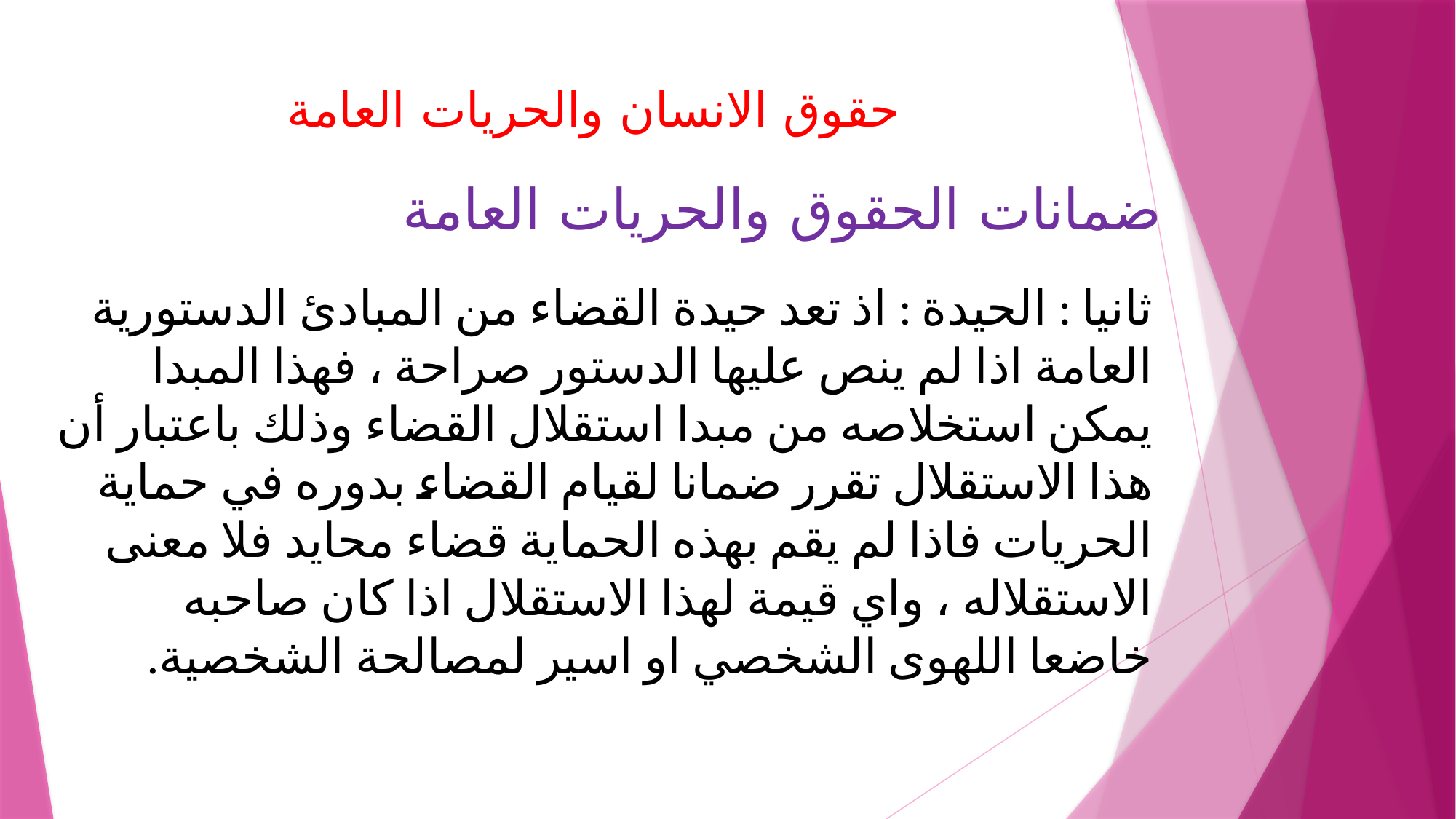

# حقوق الانسان والحريات العامة
ضمانات الحقوق والحريات العامة
ثانيا : الحيدة : اذ تعد حيدة القضاء من المبادئ الدستورية العامة اذا لم ينص عليها الدستور صراحة ، فهذا المبدا يمكن استخلاصه من مبدا استقلال القضاء وذلك باعتبار أن هذا الاستقلال تقرر ضمانا لقيام القضاء بدوره في حماية الحريات فاذا لم يقم بهذه الحماية قضاء محايد فلا معنى الاستقلاله ، واي قيمة لهذا الاستقلال اذا كان صاحبه خاضعا اللهوى الشخصي او اسير لمصالحة الشخصية.